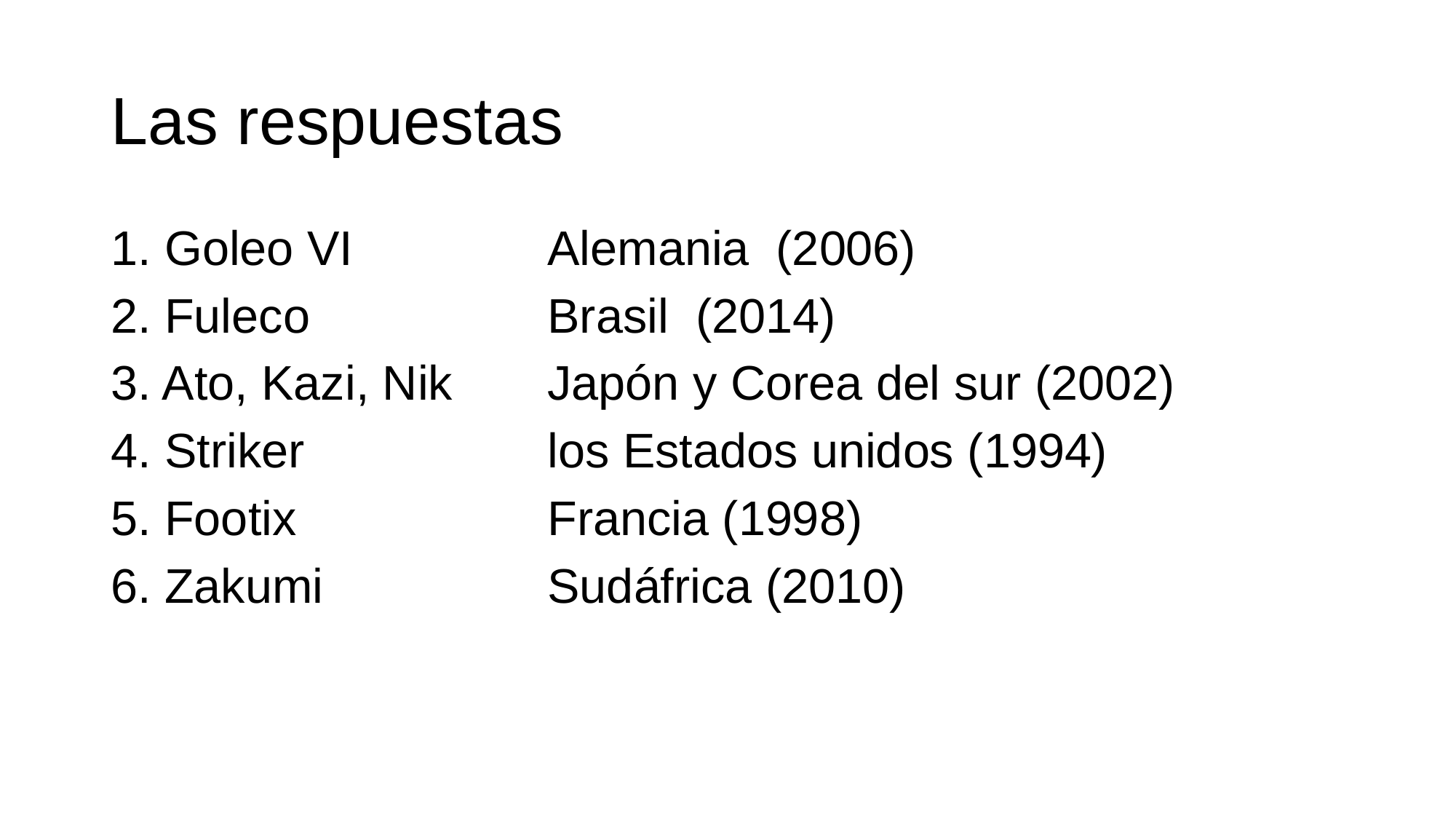

# Las respuestas
1. Goleo VI 		Alemania  (2006)
2. Fuleco              	Brasil  (2014)
3. Ato, Kazi, Nik  	Japón y Corea del sur (2002)
4. Striker              	los Estados unidos (1994)
5. Footix               	Francia (1998)
6. Zakumi             	Sudáfrica (2010)